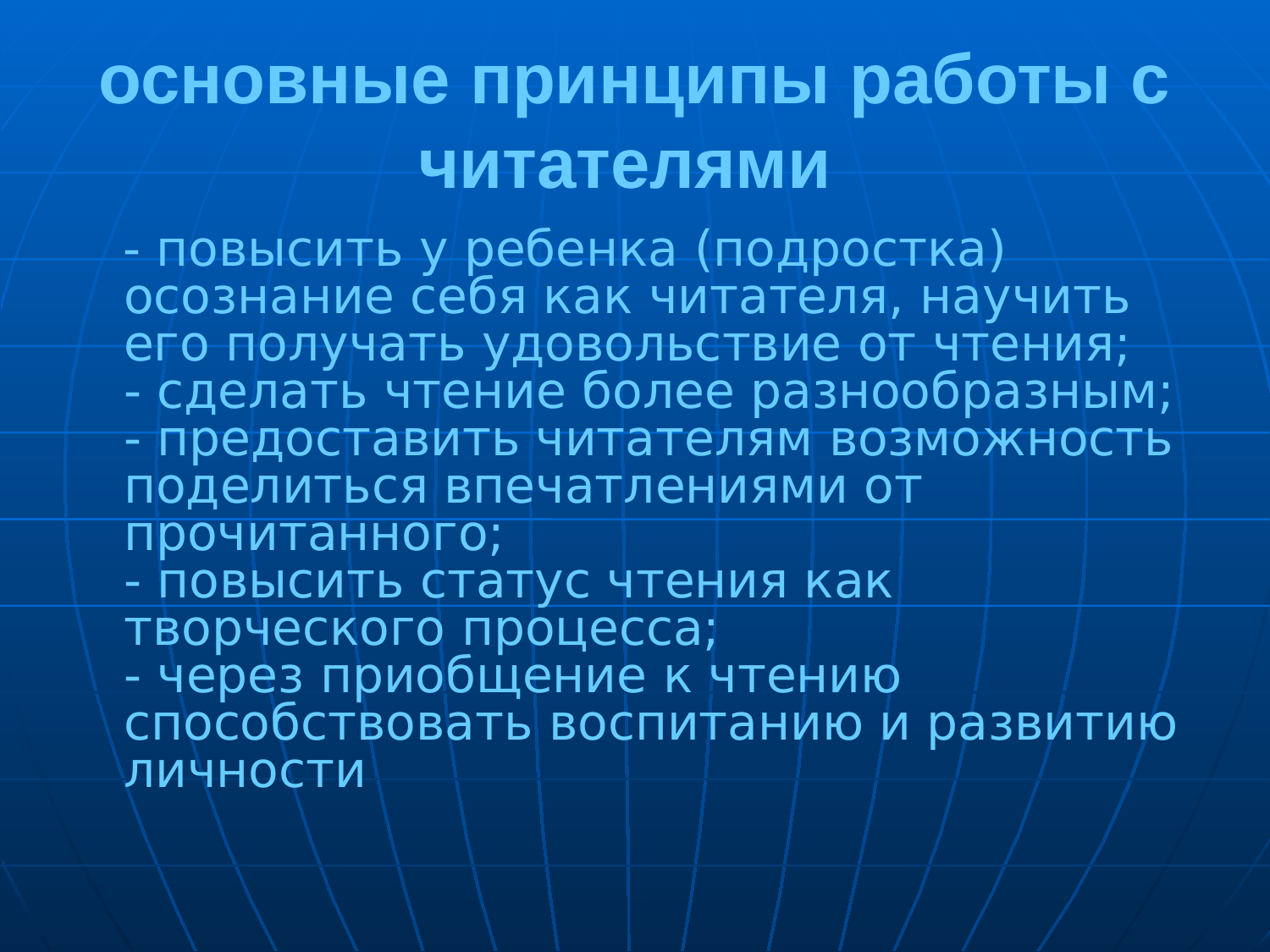

# основные принципы работы с читателями
   - повысить у ребенка (подростка) осознание себя как читателя, научить его получать удовольствие от чтения;
- сделать чтение более разнообразным;
- предоставить читателям возможность поделиться впечатлениями от прочитанного;
- повысить статус чтения как творческого процесса;
- через приобщение к чтению способствовать воспитанию и развитию личности